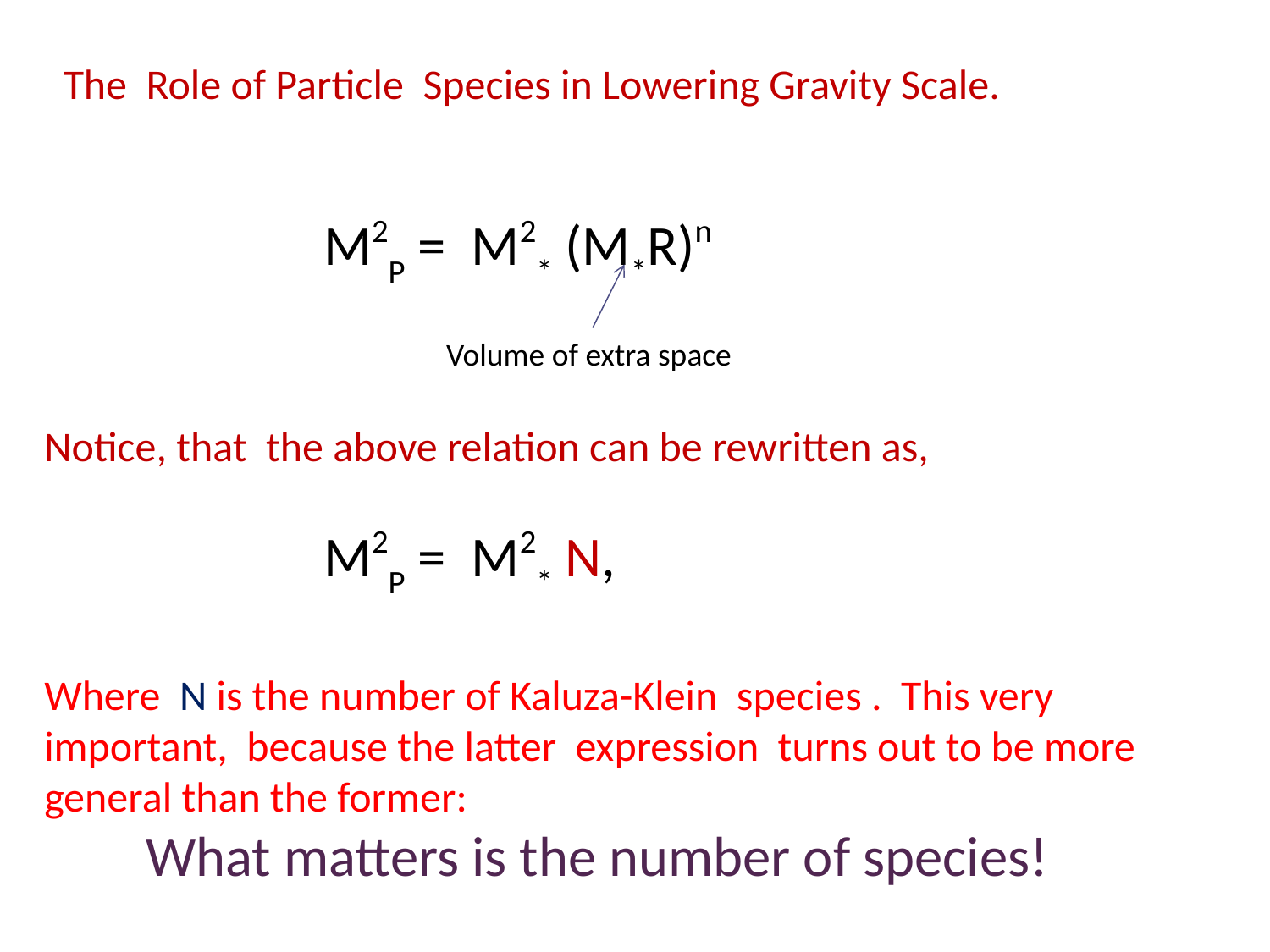

The  Role of Particle  Species in Lowering Gravity Scale.

                      M2P =  M2* (M*R)n

Volume of extra space
Notice, that  the above relation can be rewritten as,

                      M2P =  M2* N,

Where  N is the number of Kaluza-Klein  species .  This very important,  because the latter  expression  turns out to be more general than the former:
        What matters is the number of species!